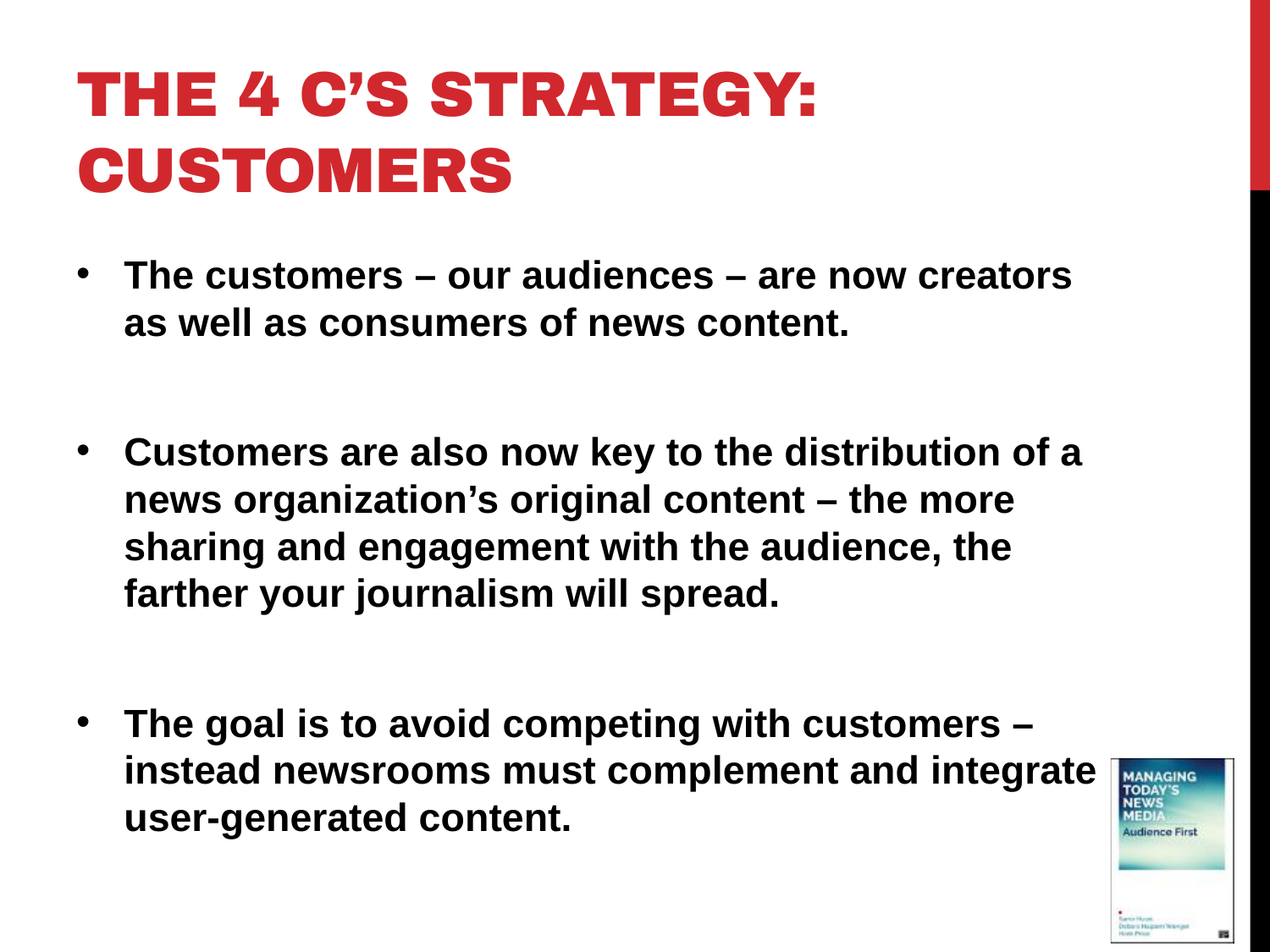

# The 4 C’s Strategy:  Customers
The customers – our audiences – are now creators as well as consumers of news content.

Customers are also now key to the distribution of a news organization’s original content – the more sharing and engagement with the audience, the farther your journalism will spread.

The goal is to avoid competing with customers – instead newsrooms must complement and integrate user-generated content.